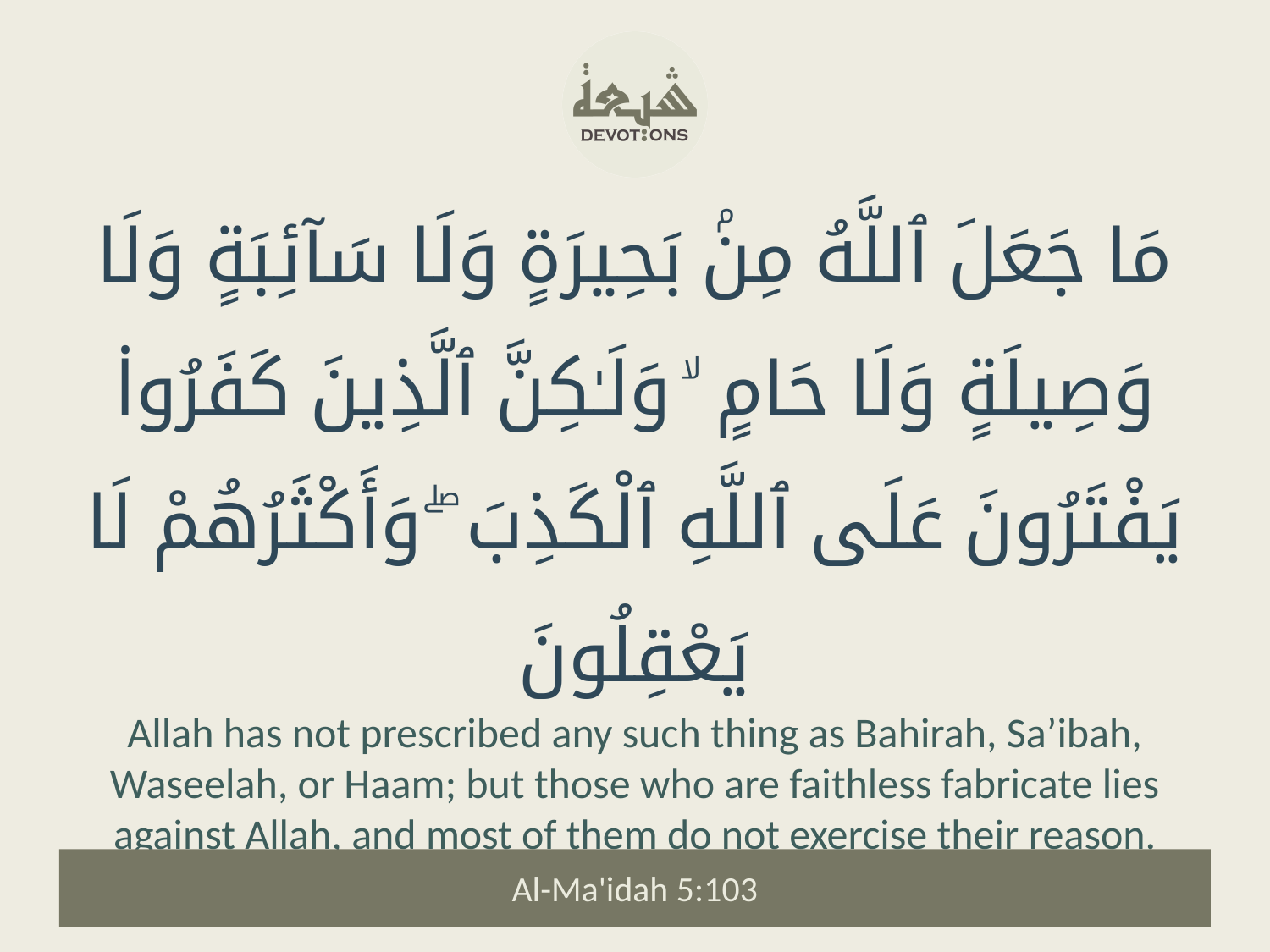

مَا جَعَلَ ٱللَّهُ مِنۢ بَحِيرَةٍ وَلَا سَآئِبَةٍ وَلَا وَصِيلَةٍ وَلَا حَامٍ ۙ وَلَـٰكِنَّ ٱلَّذِينَ كَفَرُوا۟ يَفْتَرُونَ عَلَى ٱللَّهِ ٱلْكَذِبَ ۖ وَأَكْثَرُهُمْ لَا يَعْقِلُونَ
Allah has not prescribed any such thing as Bahirah, Sa’ibah, Waseelah, or Haam; but those who are faithless fabricate lies against Allah, and most of them do not exercise their reason.
Al-Ma'idah 5:103